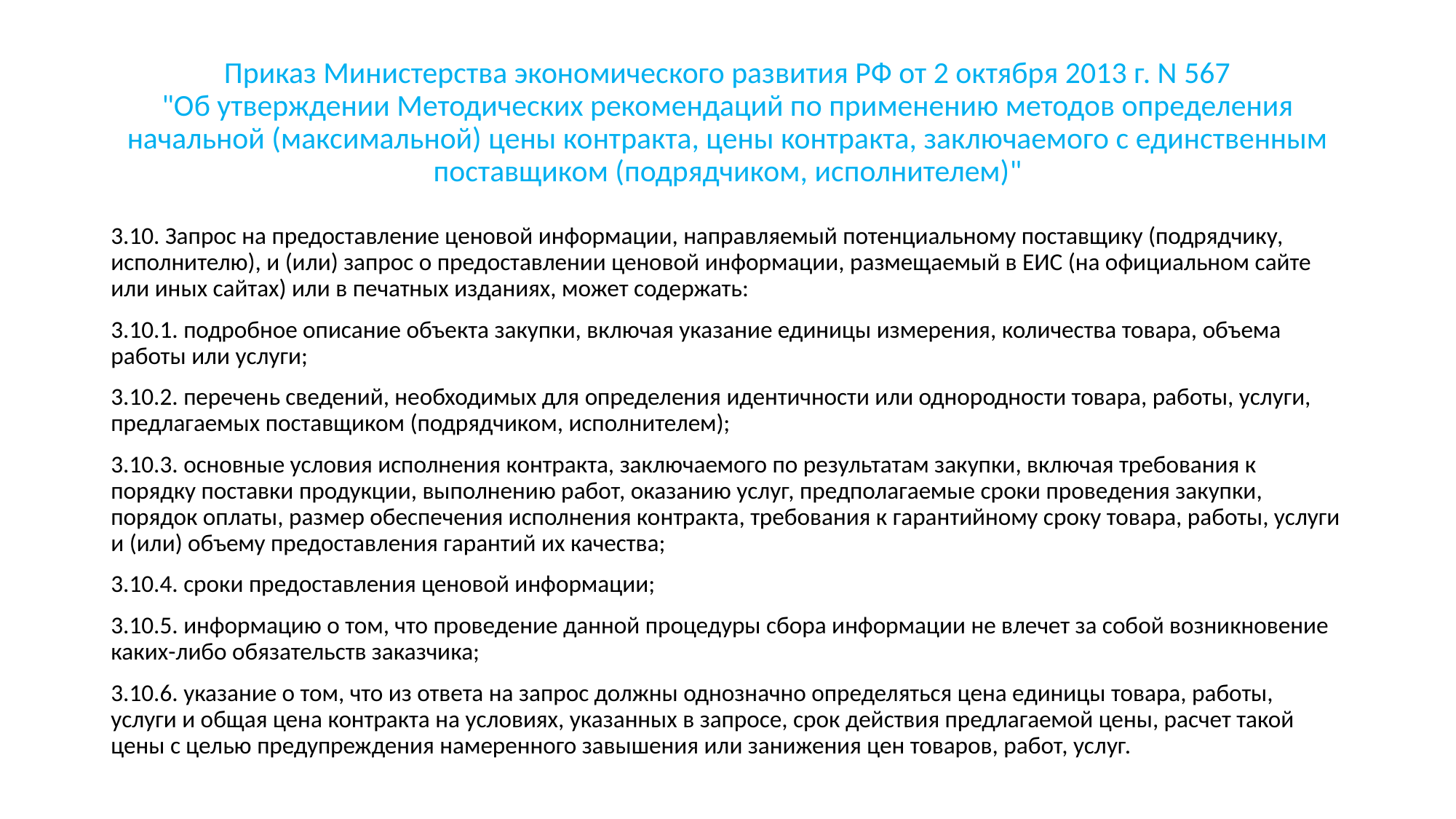

# Приказ Министерства экономического развития РФ от 2 октября 2013 г. N 567 "Об утверждении Методических рекомендаций по применению методов определения начальной (максимальной) цены контракта, цены контракта, заключаемого с единственным поставщиком (подрядчиком, исполнителем)"
3.10. Запрос на предоставление ценовой информации, направляемый потенциальному поставщику (подрядчику, исполнителю), и (или) запрос о предоставлении ценовой информации, размещаемый в ЕИС (на официальном сайте или иных сайтах) или в печатных изданиях, может содержать:
3.10.1. подробное описание объекта закупки, включая указание единицы измерения, количества товара, объема работы или услуги;
3.10.2. перечень сведений, необходимых для определения идентичности или однородности товара, работы, услуги, предлагаемых поставщиком (подрядчиком, исполнителем);
3.10.3. основные условия исполнения контракта, заключаемого по результатам закупки, включая требования к порядку поставки продукции, выполнению работ, оказанию услуг, предполагаемые сроки проведения закупки, порядок оплаты, размер обеспечения исполнения контракта, требования к гарантийному сроку товара, работы, услуги и (или) объему предоставления гарантий их качества;
3.10.4. сроки предоставления ценовой информации;
3.10.5. информацию о том, что проведение данной процедуры сбора информации не влечет за собой возникновение каких-либо обязательств заказчика;
3.10.6. указание о том, что из ответа на запрос должны однозначно определяться цена единицы товара, работы, услуги и общая цена контракта на условиях, указанных в запросе, срок действия предлагаемой цены, расчет такой цены с целью предупреждения намеренного завышения или занижения цен товаров, работ, услуг.